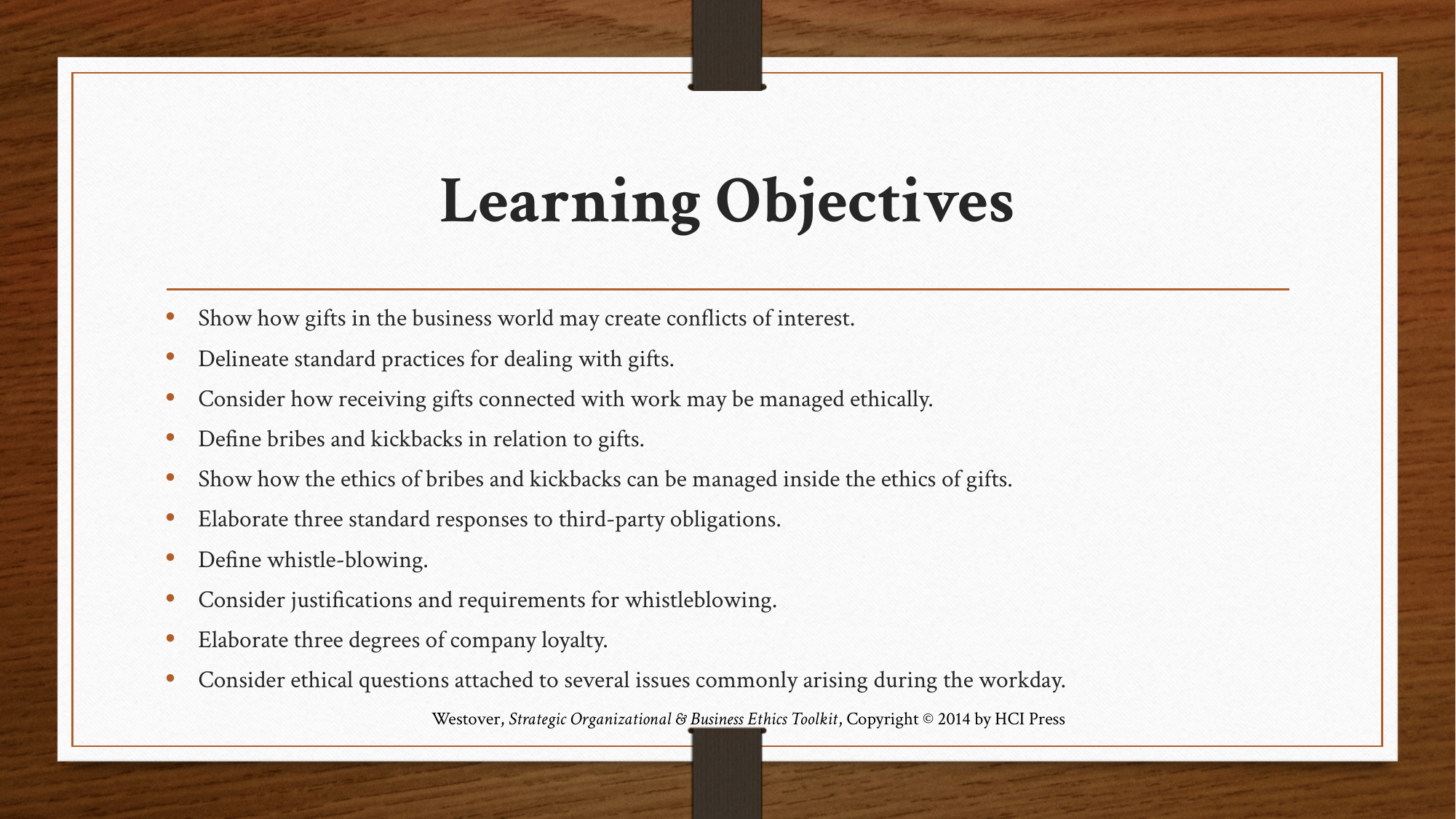

# Learning Objectives
Show how gifts in the business world may create conflicts of interest.
Delineate standard practices for dealing with gifts.
Consider how receiving gifts connected with work may be managed ethically.
Define bribes and kickbacks in relation to gifts.
Show how the ethics of bribes and kickbacks can be managed inside the ethics of gifts.
Elaborate three standard responses to third-party obligations.
Define whistle-blowing.
Consider justifications and requirements for whistleblowing.
Elaborate three degrees of company loyalty.
Consider ethical questions attached to several issues commonly arising during the workday.
Westover, Strategic Organizational & Business Ethics Toolkit, Copyright © 2014 by HCI Press